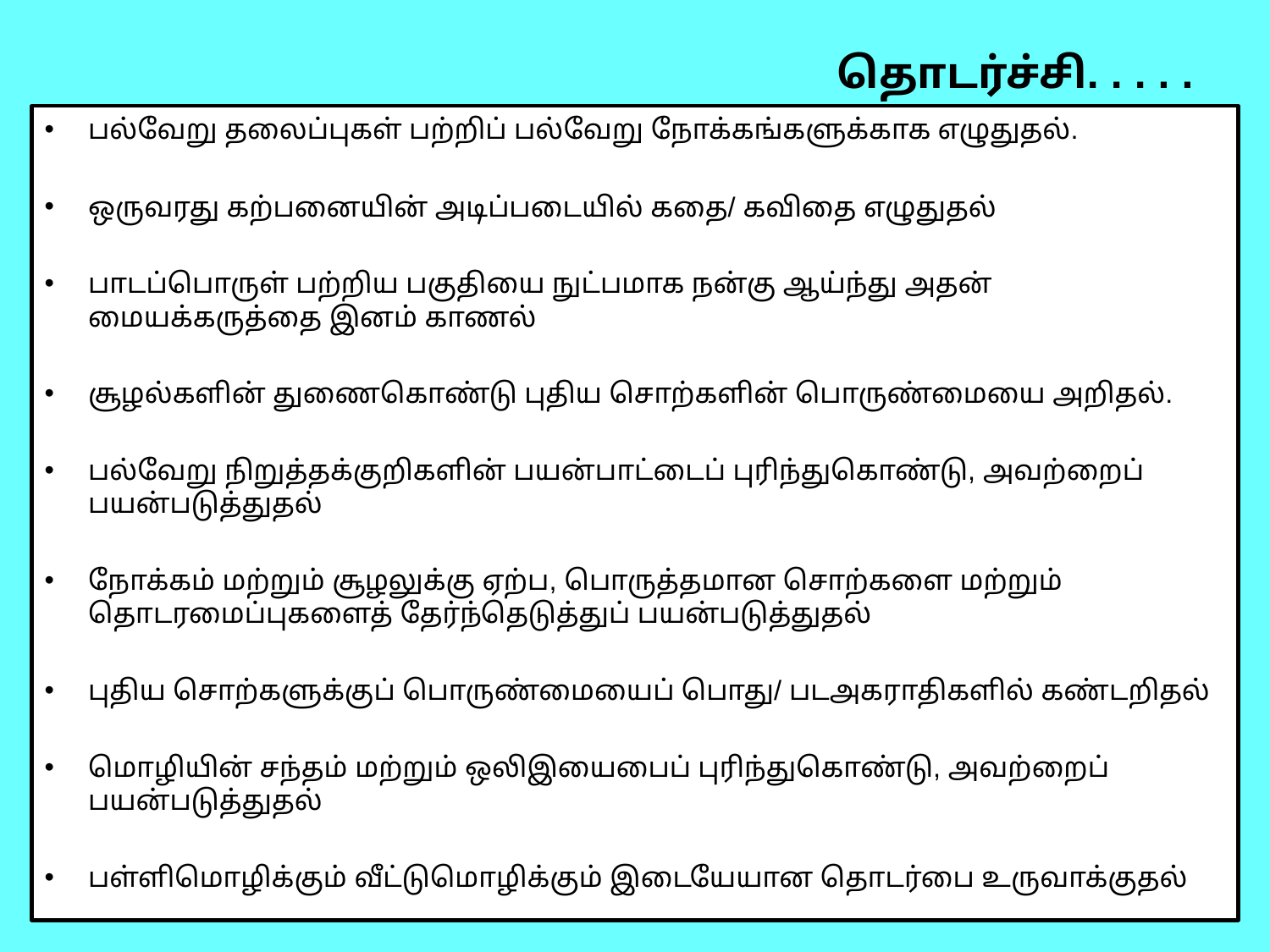

# தொடர்ச்சி. . . . .
பல்வேறு தலைப்புகள் பற்றிப் பல்வேறு நோக்கங்களுக்காக எழுதுதல்.

ஒருவரது கற்பனையின் அடிப்படையில் கதை/ கவிதை எழுதுதல்

பாடப்பொருள் பற்றிய பகுதியை நுட்பமாக நன்கு ஆய்ந்து அதன் மையக்கருத்தை இனம் காணல்

சூழல்களின் துணைகொண்டு புதிய சொற்களின் பொருண்மையை அறிதல்.

பல்வேறு நிறுத்தக்குறிகளின் பயன்பாட்டைப் புரிந்துகொண்டு, அவற்றைப் பயன்படுத்துதல்

நோக்கம் மற்றும் சூழலுக்கு ஏற்ப, பொருத்தமான சொற்களை மற்றும் தொடரமைப்புகளைத் தேர்ந்தெடுத்துப் பயன்படுத்துதல்

புதிய சொற்களுக்குப் பொருண்மையைப் பொது/ படஅகராதிகளில் கண்டறிதல்

மொழியின் சந்தம் மற்றும் ஒலிஇயைபைப் புரிந்துகொண்டு, அவற்றைப் பயன்படுத்துதல்

பள்ளிமொழிக்கும் வீட்டுமொழிக்கும் இடையேயான தொடர்பை உருவாக்குதல்